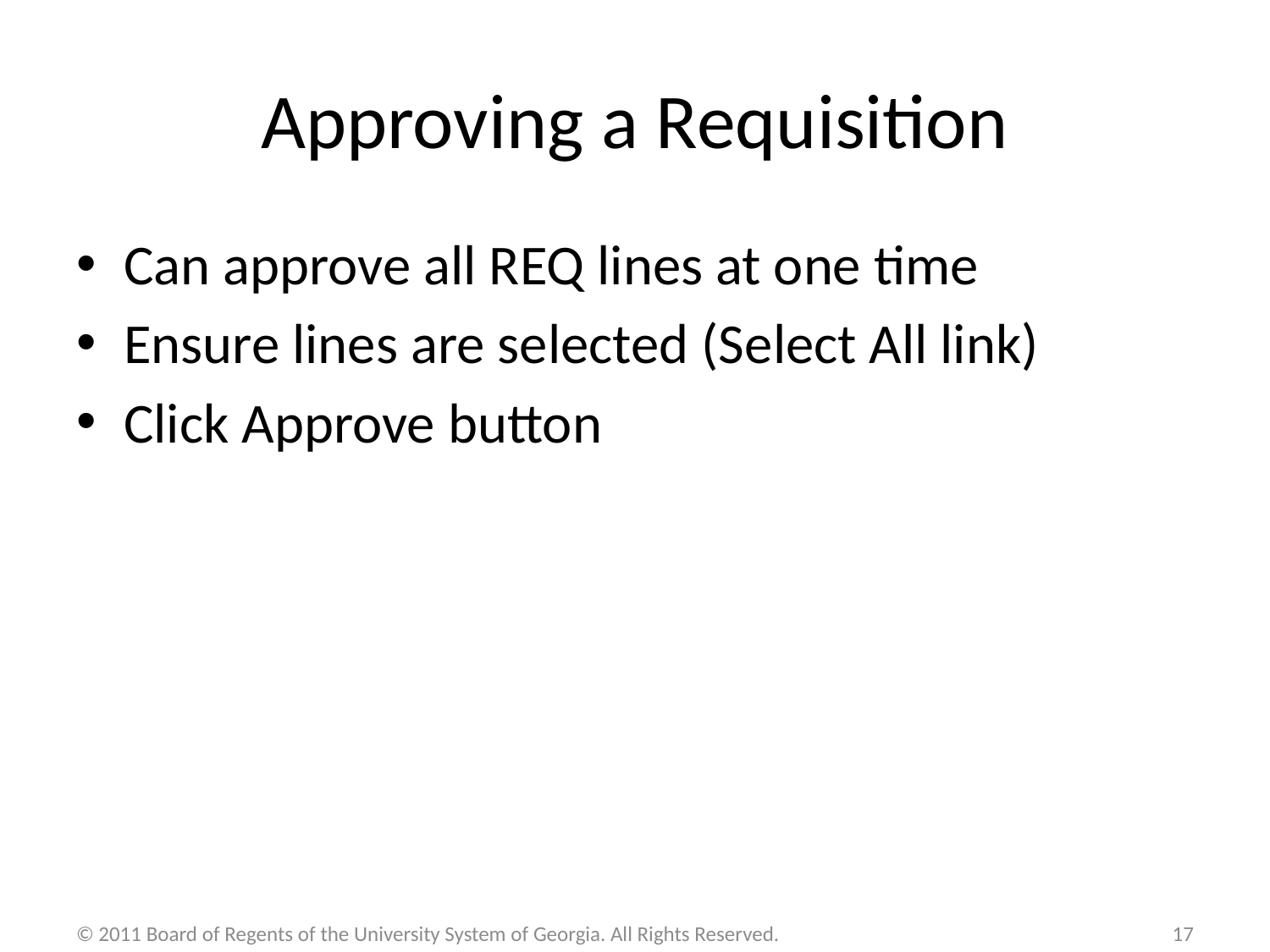

# Approving a Requisition
Can approve all REQ lines at one time
Ensure lines are selected (Select All link)
Click Approve button

© 2011 Board of Regents of the University System of Georgia. All Rights Reserved.
17